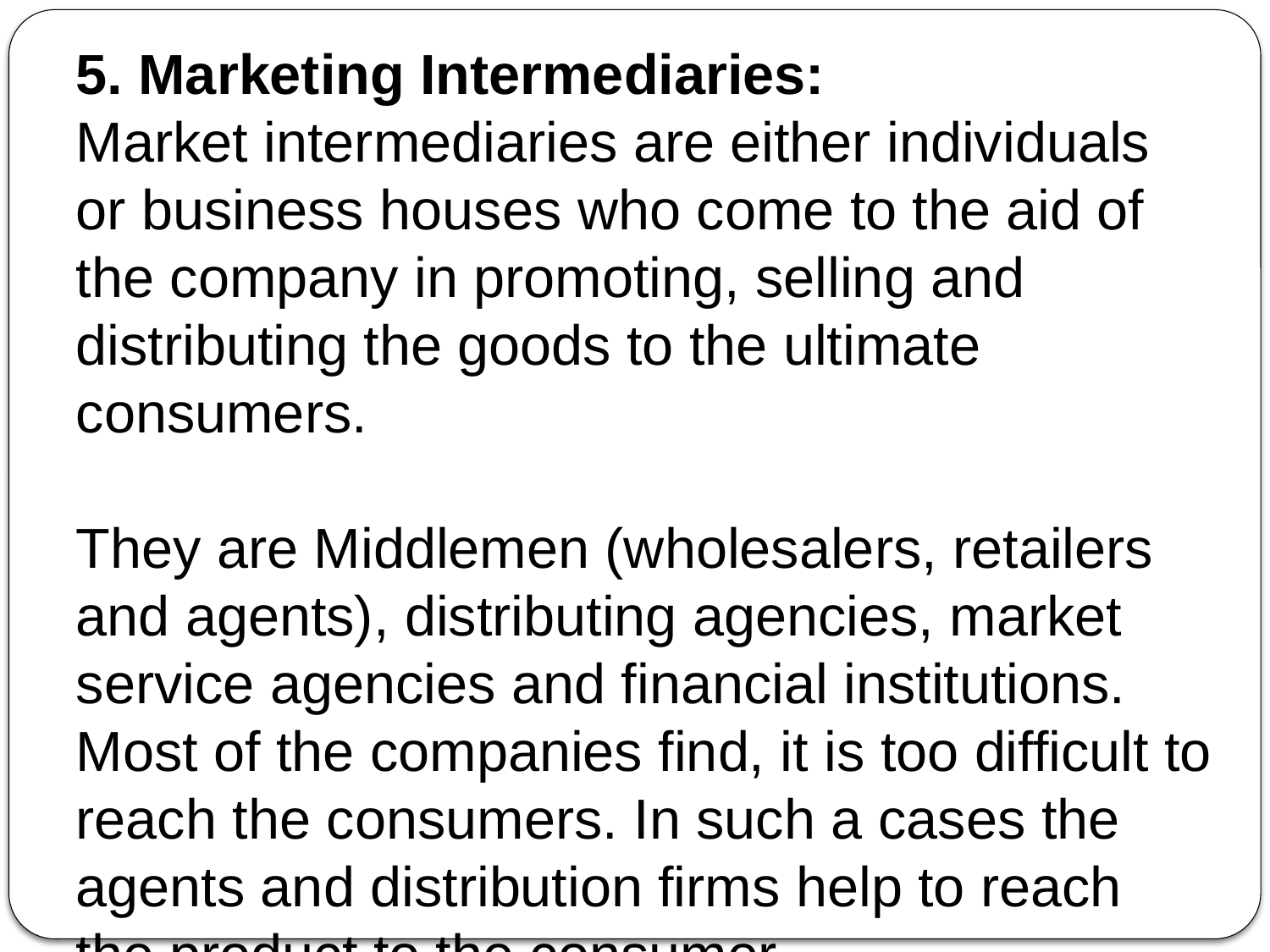

5. Marketing Intermediaries:
Market intermediaries are either individuals or business houses who come to the aid of the company in promoting, selling and distributing the goods to the ultimate consumers.

They are Middlemen (wholesalers, retailers and agents), distributing agencies, market service agencies and financial institutions. Most of the companies find, it is too difficult to reach the consumers. In such a cases the agents and distribution firms help to reach the product to the consumer.